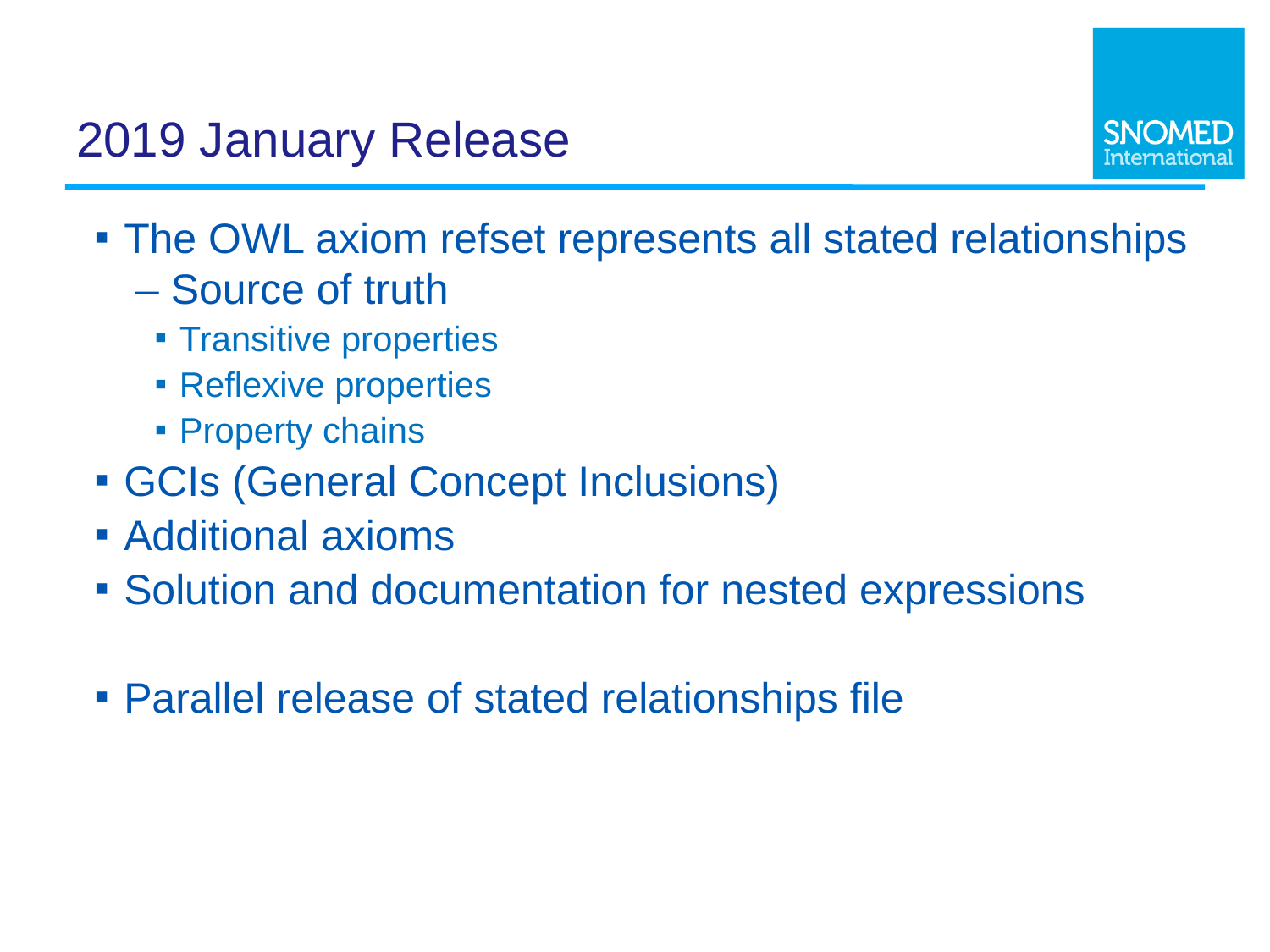

# 2019 January Release
The OWL axiom refset represents all stated relationships  – Source of truth
Transitive properties
Reflexive properties
Property chains
GCIs (General Concept Inclusions)
Additional axioms
Solution and documentation for nested expressions

Parallel release of stated relationships file